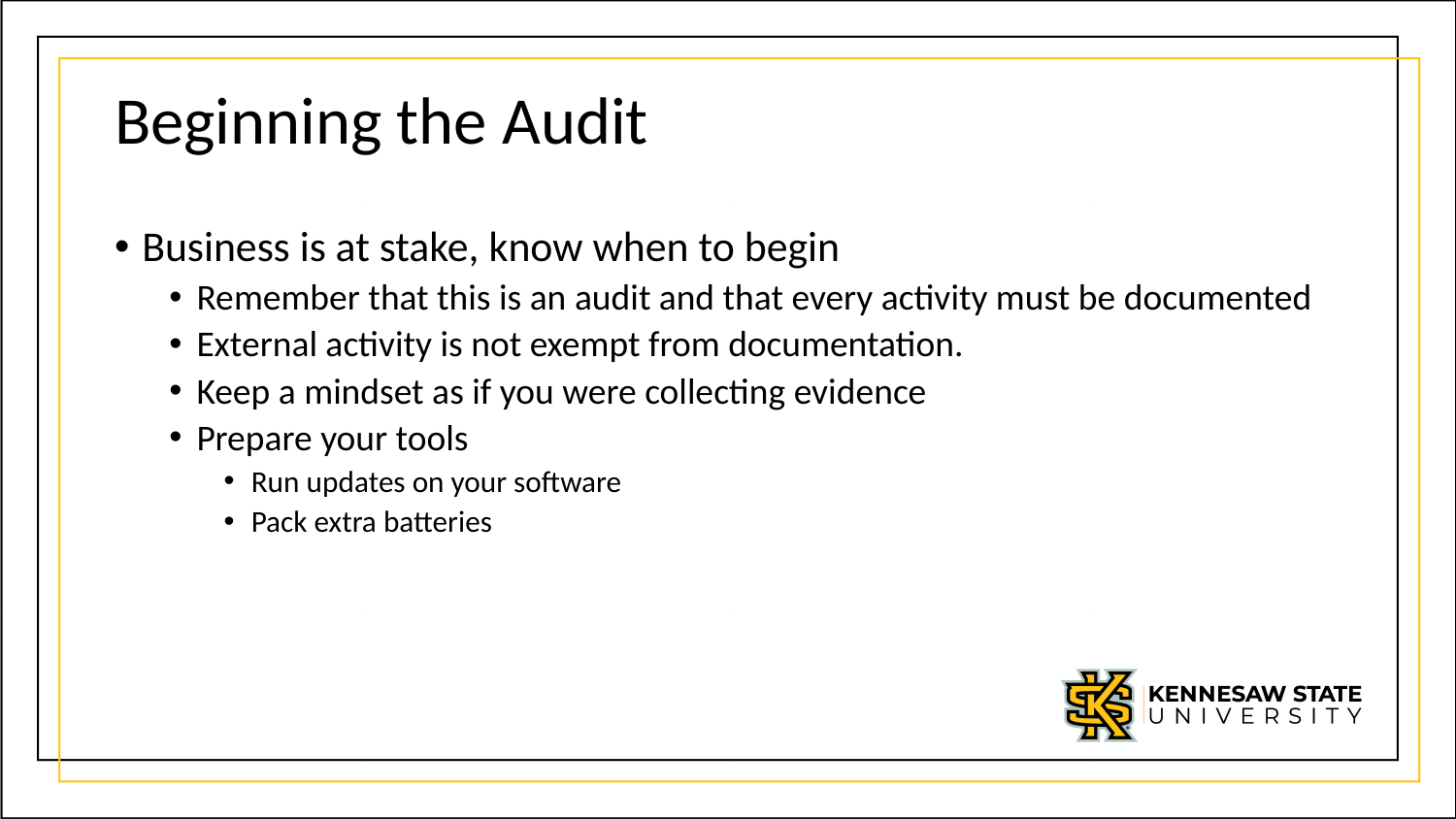

# Beginning the Audit
Business is at stake, know when to begin
Remember that this is an audit and that every activity must be documented
External activity is not exempt from documentation.
Keep a mindset as if you were collecting evidence
Prepare your tools
Run updates on your software
Pack extra batteries